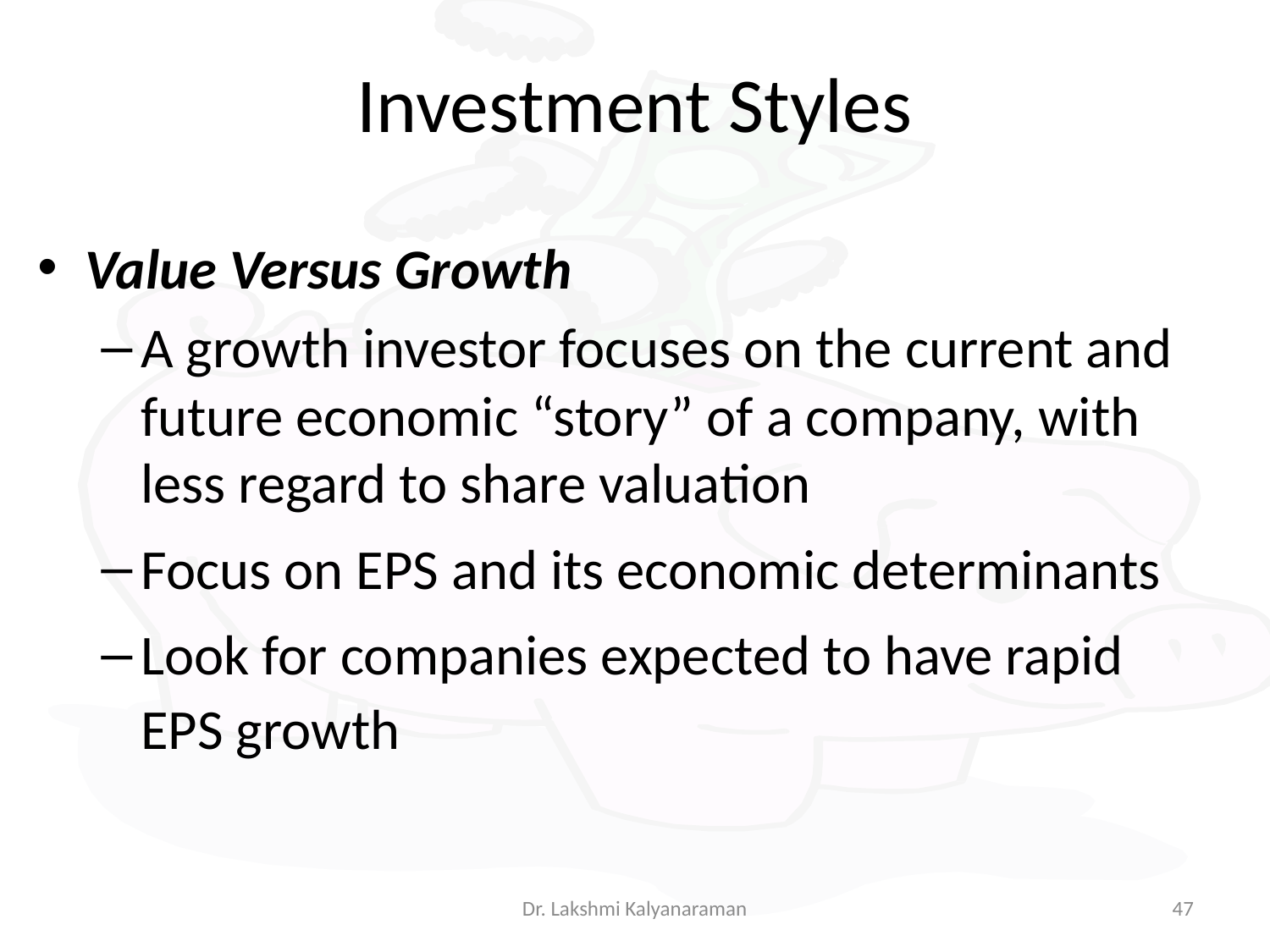

# Investment Styles
Value Versus Growth
A growth investor focuses on the current and future economic “story” of a company, with less regard to share valuation
Focus on EPS and its economic determinants
Look for companies expected to have rapid EPS growth

Dr. Lakshmi Kalyanaraman
47